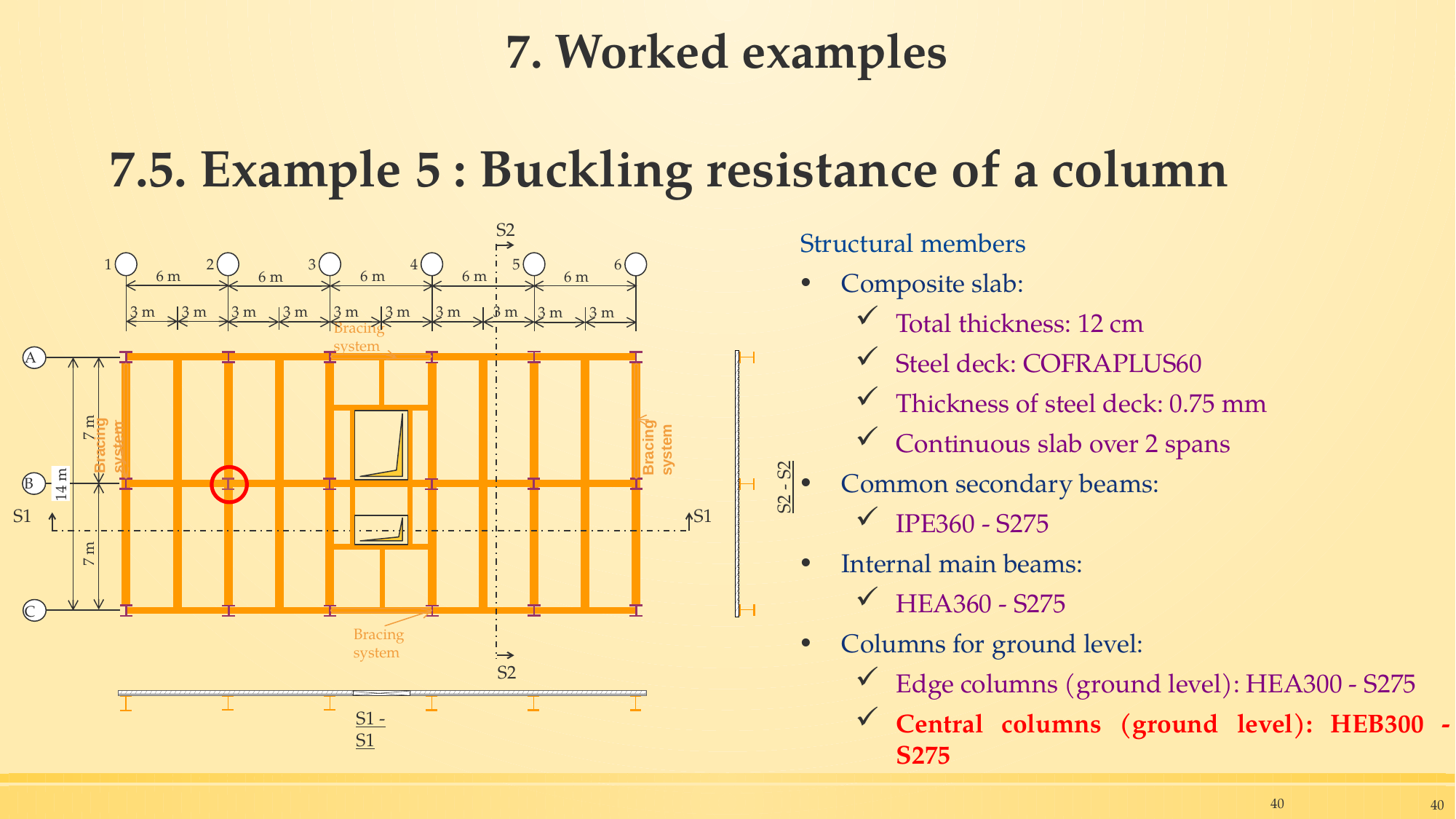

7. Worked examples
# 7.5. Example 5 : Buckling resistance of a column
S2
S2

3

1

2

4

5

6
6 m
6 m
6 m
6 m
6 m
3 m
3 m
3 m
3 m
3 m
3 m
3 m
3 m
3 m
3 m

A
Bracing system

Bracing system
Bracing system

7 m

B
S2 - S2
14 m

S1
S1

7 m

C

Bracing system

S1 - S1
Structural members
Composite slab:
Total thickness: 12 cm
Steel deck: COFRAPLUS60
Thickness of steel deck: 0.75 mm
Continuous slab over 2 spans
Common secondary beams:
IPE360 - S275
Internal main beams:
HEA360 - S275
Columns for ground level:
Edge columns (ground level): HEA300 - S275
Central columns (ground level): HEB300 - S275

40